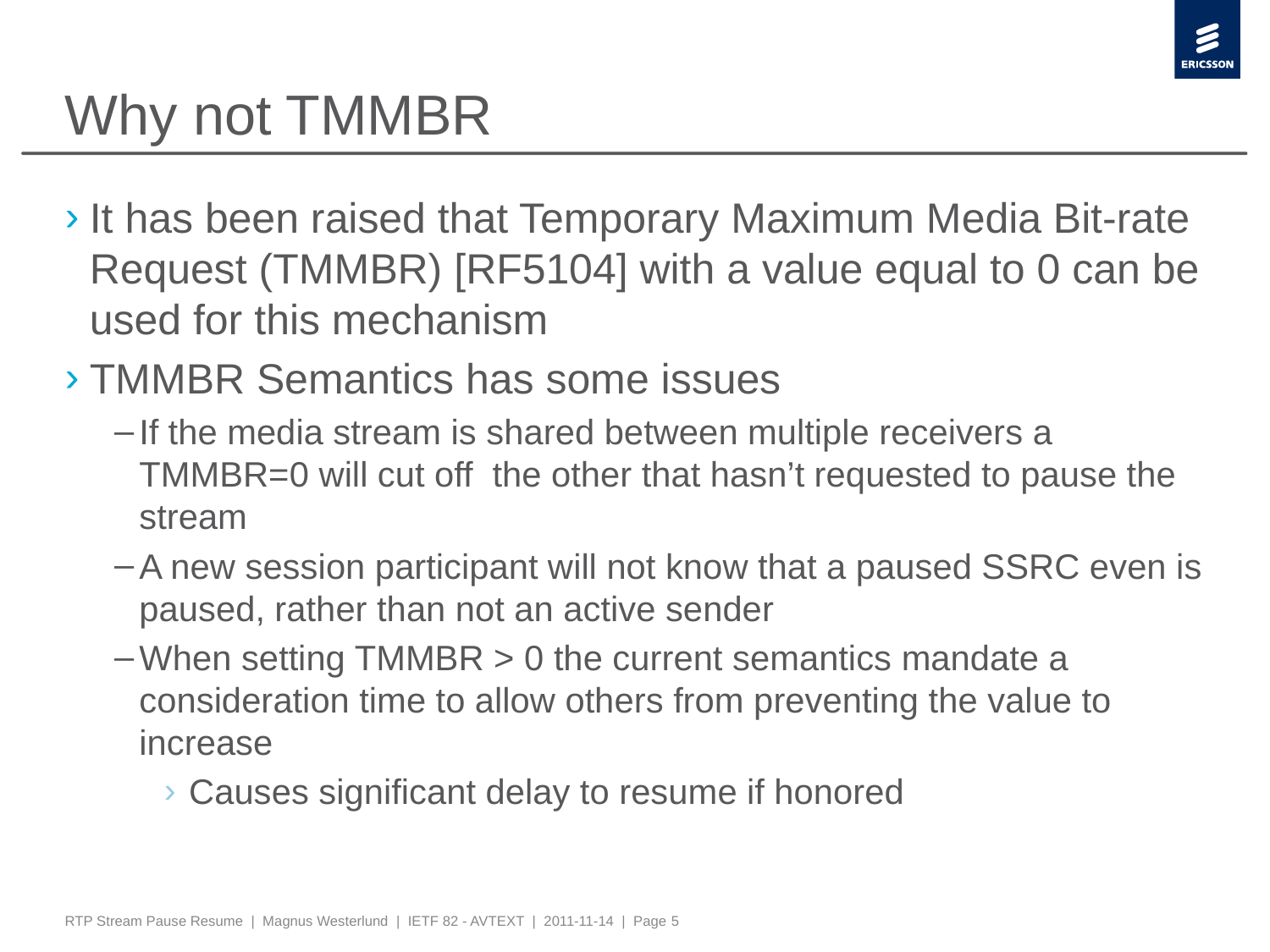

# Why not TMMBR
It has been raised that Temporary Maximum Media Bit-rate Request (TMMBR) [RF5104] with a value equal to 0 can be used for this mechanism
TMMBR Semantics has some issues
If the media stream is shared between multiple receivers a TMMBR=0 will cut off  the other that hasn’t requested to pause the stream
A new session participant will not know that a paused SSRC even is paused, rather than not an active sender
When setting TMMBR > 0 the current semantics mandate a consideration time to allow others from preventing the value to increase
Causes significant delay to resume if honored